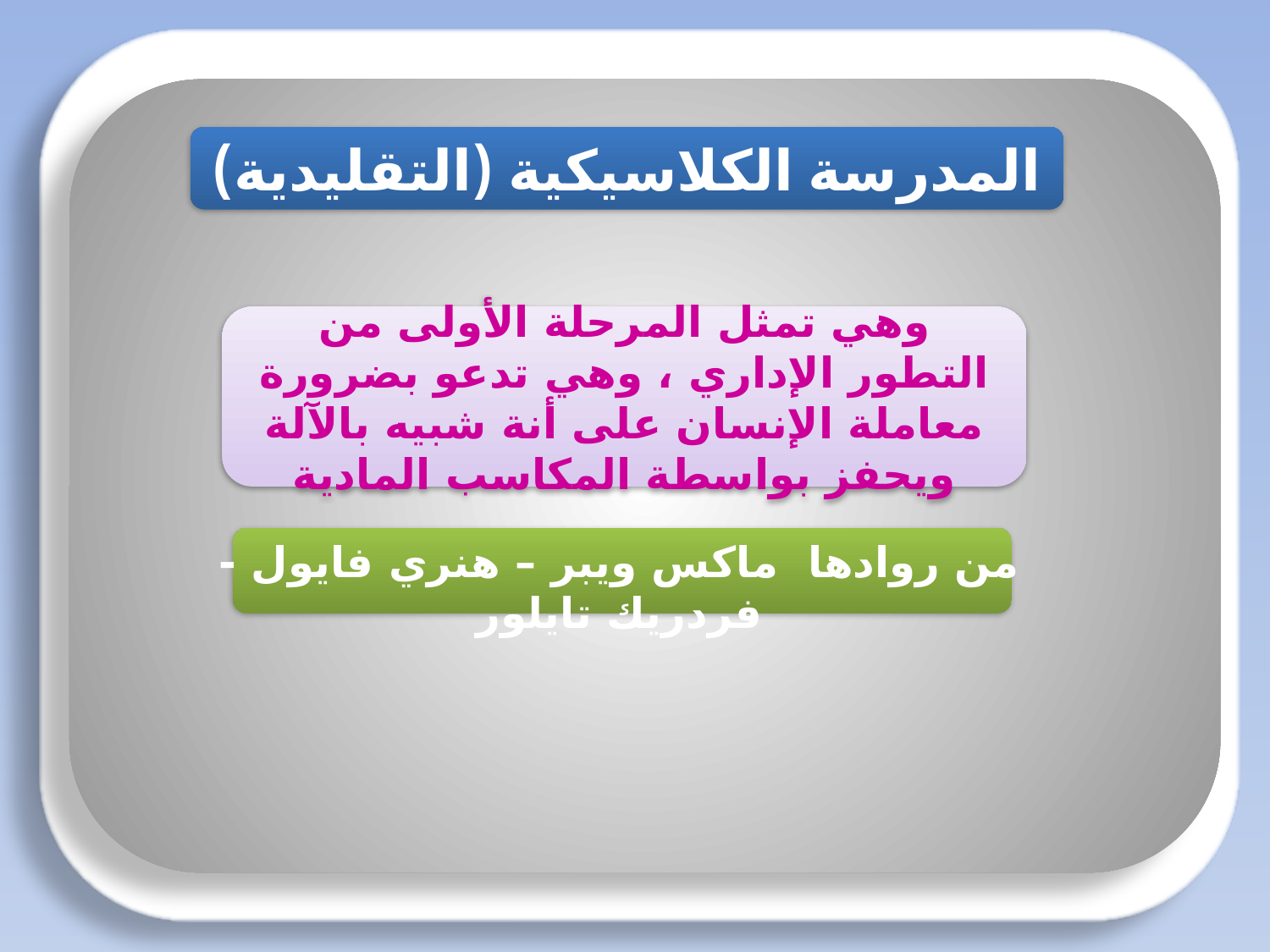

المدرسة الكلاسيكية (التقليدية)
#
وهي تمثل المرحلة الأولى من التطور الإداري ، وهي تدعو بضرورة معاملة الإنسان على أنة شبيه بالآلة ويحفز بواسطة المكاسب المادية

من روادها  ماكس ويبر – هنري فايول - فردريك تايلور

اعداد / أ. غادة الرشيد